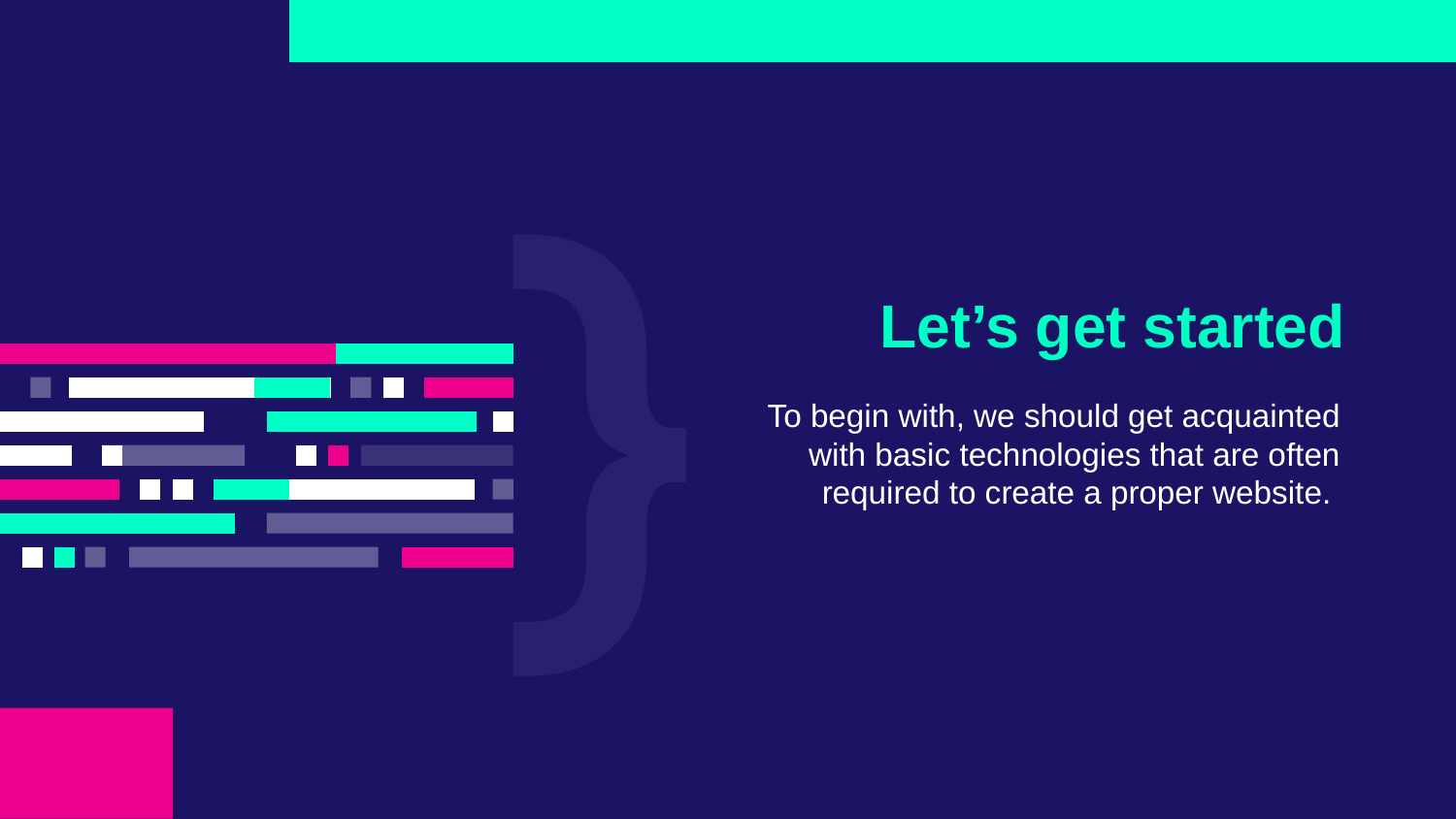

# Let’s get started
To begin with, we should get acquainted with basic technologies that are often required to create a proper website.